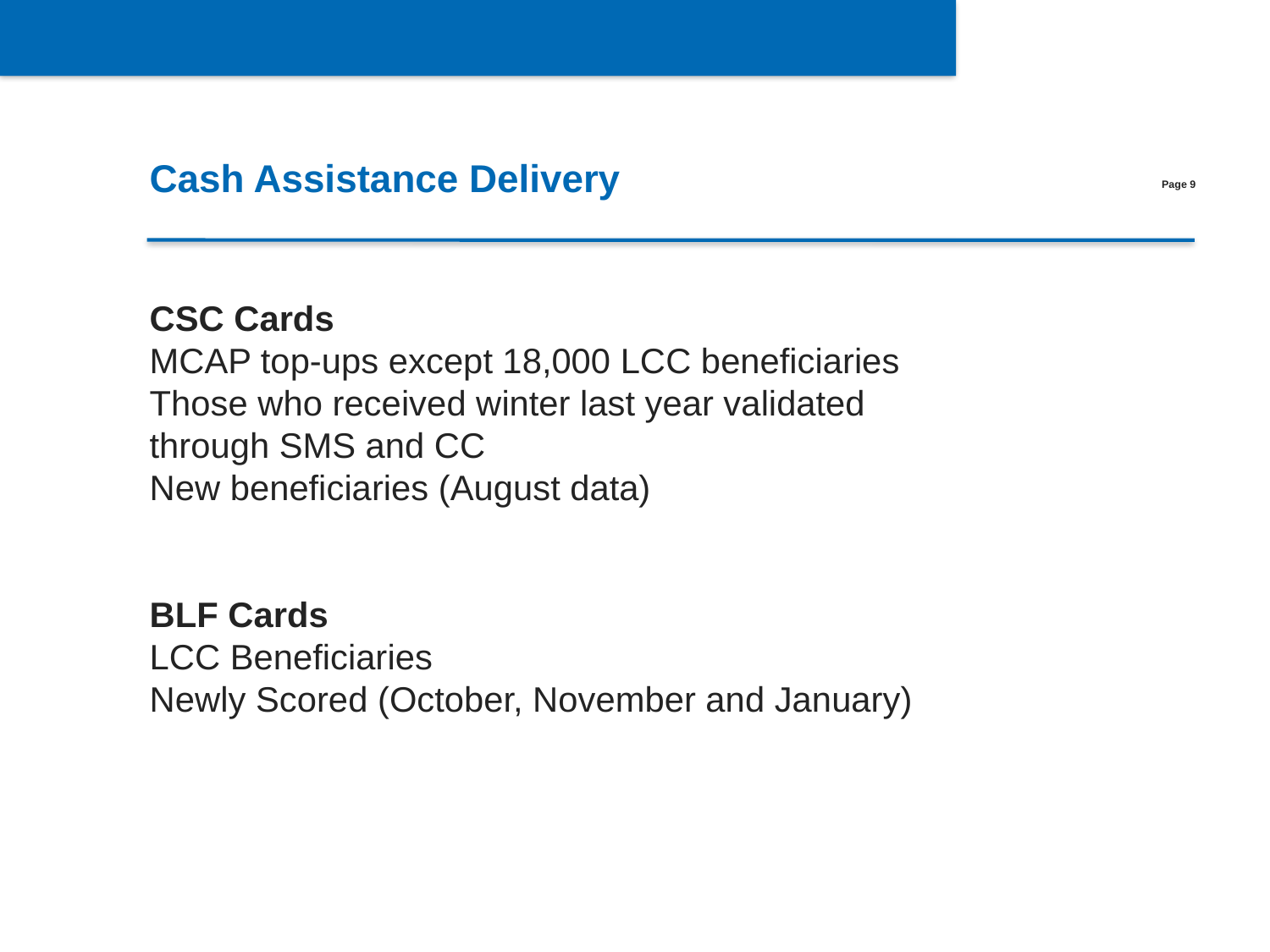

Cash Assistance Delivery
CSC Cards
MCAP top-ups except 18,000 LCC beneficiaries
Those who received winter last year validated
through SMS and CC
New beneficiaries (August data)

BLF Cards
LCC Beneficiaries
Newly Scored (October, November and January)